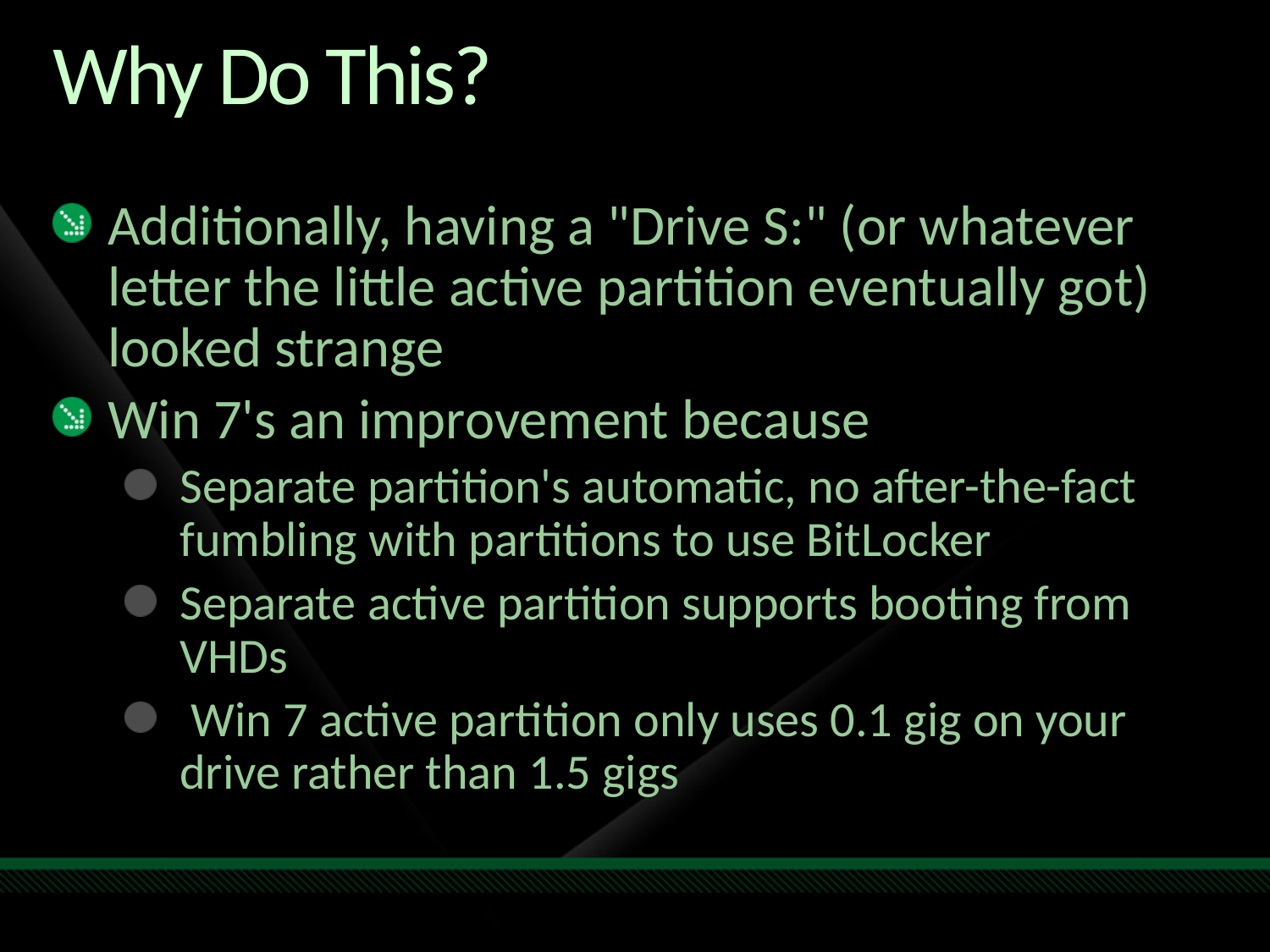

# Why Do This?
Additionally, having a "Drive S:" (or whatever letter the little active partition eventually got) looked strange
Win 7's an improvement because
Separate partition's automatic, no after-the-fact fumbling with partitions to use BitLocker
Separate active partition supports booting from VHDs
 Win 7 active partition only uses 0.1 gig on your drive rather than 1.5 gigs